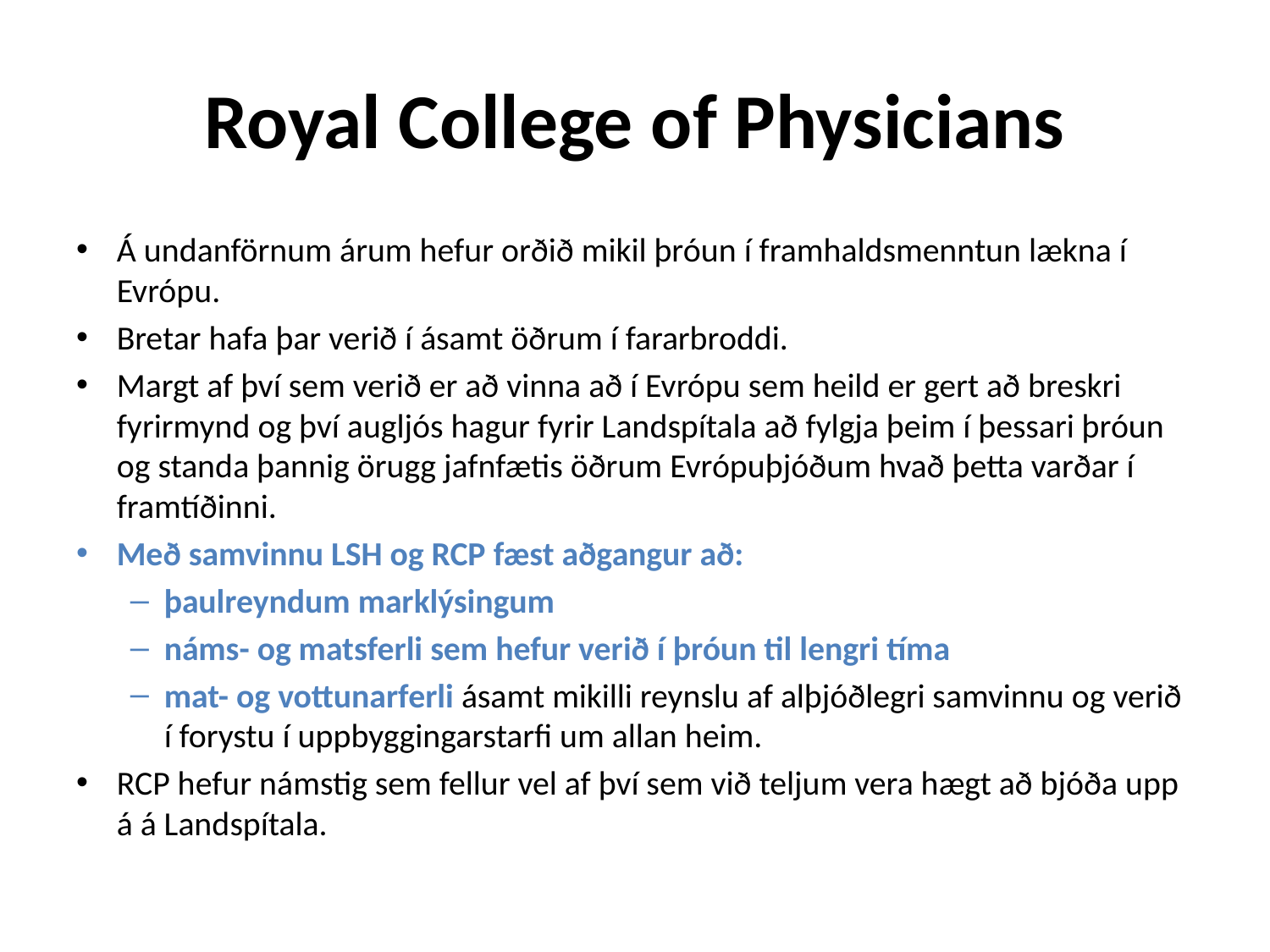

# Royal College of Physicians
Á undanförnum árum hefur orðið mikil þróun í framhaldsmenntun lækna í Evrópu.
Bretar hafa þar verið í ásamt öðrum í fararbroddi.
Margt af því sem verið er að vinna að í Evrópu sem heild er gert að breskri fyrirmynd og því augljós hagur fyrir Landspítala að fylgja þeim í þessari þróun og standa þannig örugg jafnfætis öðrum Evrópuþjóðum hvað þetta varðar í framtíðinni.
Með samvinnu LSH og RCP fæst aðgangur að:
þaulreyndum marklýsingum
náms- og matsferli sem hefur verið í þróun til lengri tíma
mat- og vottunarferli ásamt mikilli reynslu af alþjóðlegri samvinnu og verið í forystu í uppbyggingarstarfi um allan heim.
RCP hefur námstig sem fellur vel af því sem við teljum vera hægt að bjóða upp á á Landspítala.